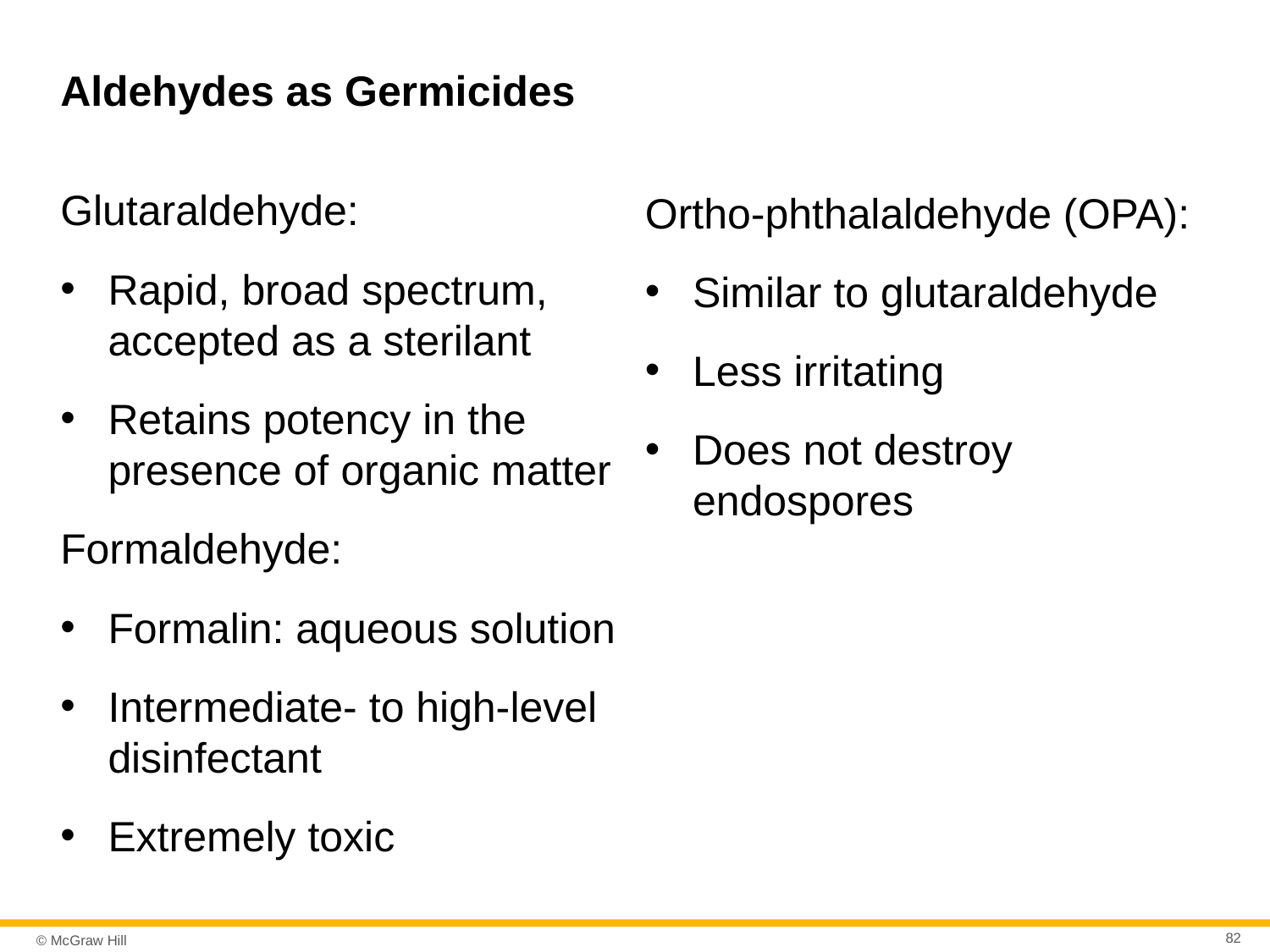

# Aldehydes as Germicides
Glutaraldehyde:
Rapid, broad spectrum, accepted as a sterilant
Retains potency in the presence of organic matter
Formaldehyde:
Formalin: aqueous solution
Intermediate- to high-level disinfectant
Extremely toxic
Ortho-phthalaldehyde (OPA):
Similar to glutaraldehyde
Less irritating
Does not destroy endospores